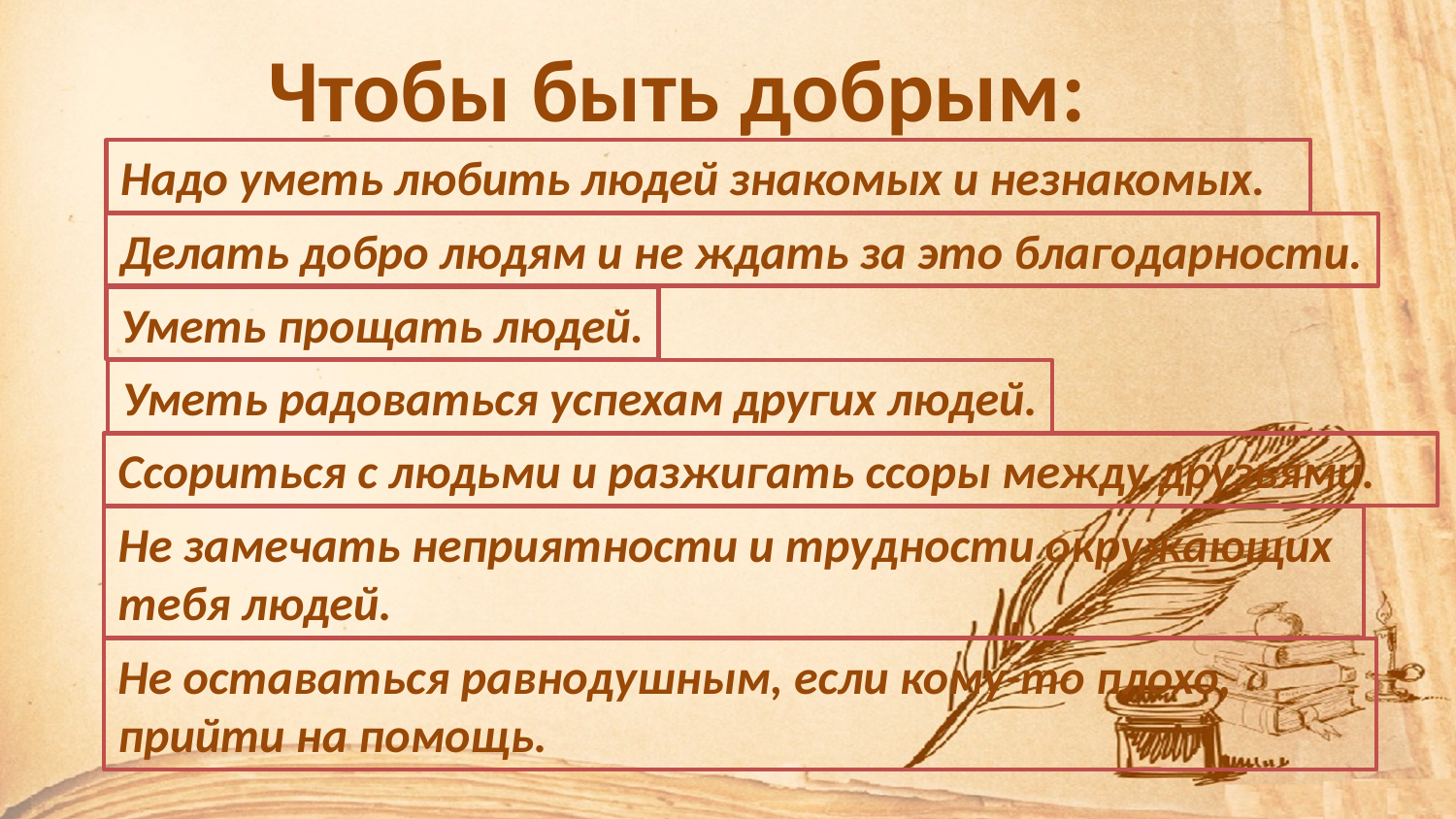

Чтобы быть добрым:
Надо уметь любить людей знакомых и незнакомых.
Делать добро людям и не ждать за это благодарности.
Уметь прощать людей.
Уметь радоваться успехам других людей.
Ссориться с людьми и разжигать ссоры между друзьями.
Не замечать неприятности и трудности окружающих тебя людей.
Не оставаться равнодушным, если кому-то плохо, прийти на помощь.